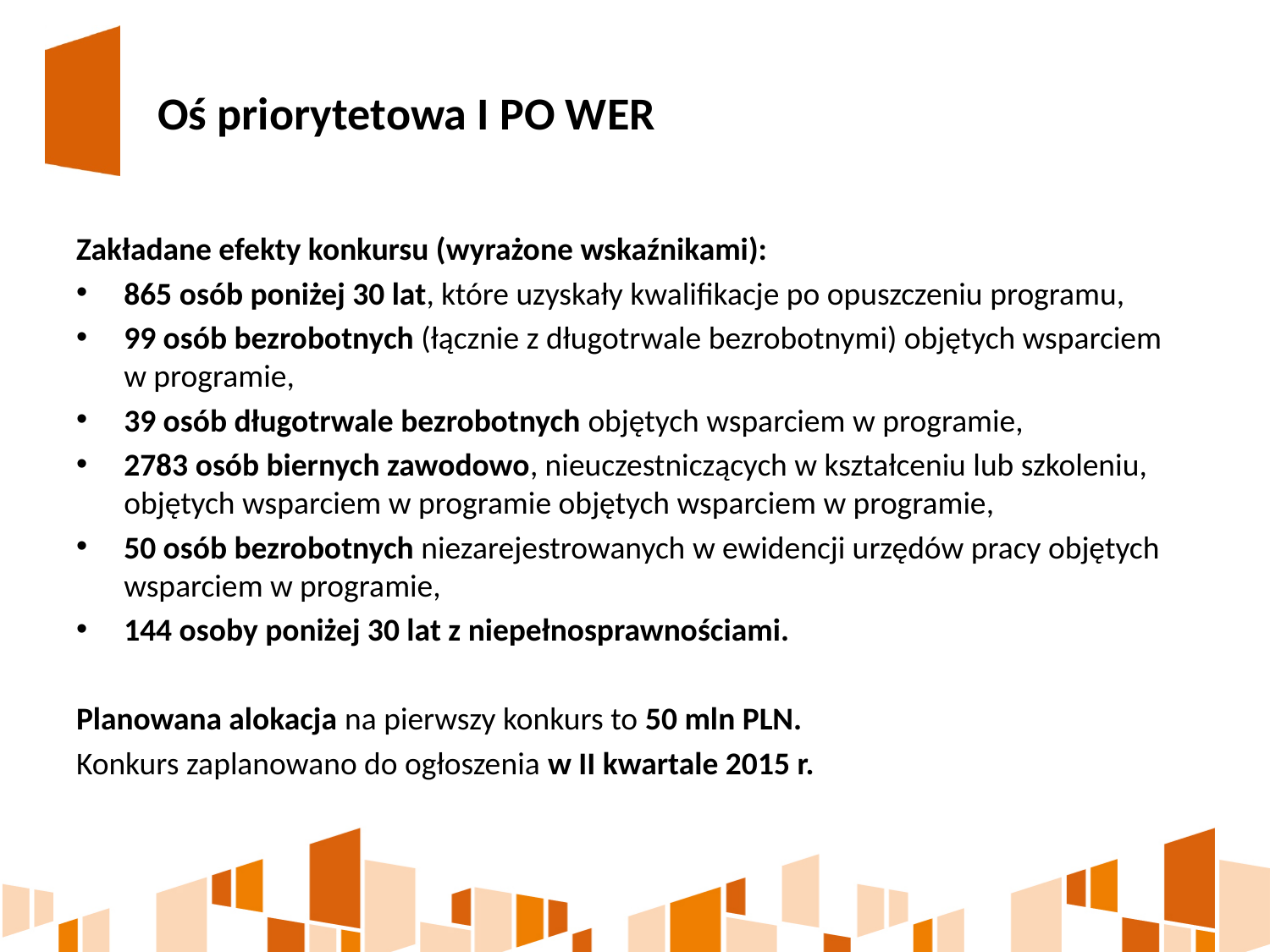

# Oś priorytetowa I PO WER
Zakładane efekty konkursu (wyrażone wskaźnikami):
865 osób poniżej 30 lat, które uzyskały kwalifikacje po opuszczeniu programu,
99 osób bezrobotnych (łącznie z długotrwale bezrobotnymi) objętych wsparciem
w programie,
39 osób długotrwale bezrobotnych objętych wsparciem w programie,
2783 osób biernych zawodowo, nieuczestniczących w kształceniu lub szkoleniu, objętych wsparciem w programie objętych wsparciem w programie,
50 osób bezrobotnych niezarejestrowanych w ewidencji urzędów pracy objętych wsparciem w programie,
144 osoby poniżej 30 lat z niepełnosprawnościami.

Planowana alokacja na pierwszy konkurs to 50 mln PLN.
Konkurs zaplanowano do ogłoszenia w II kwartale 2015 r.